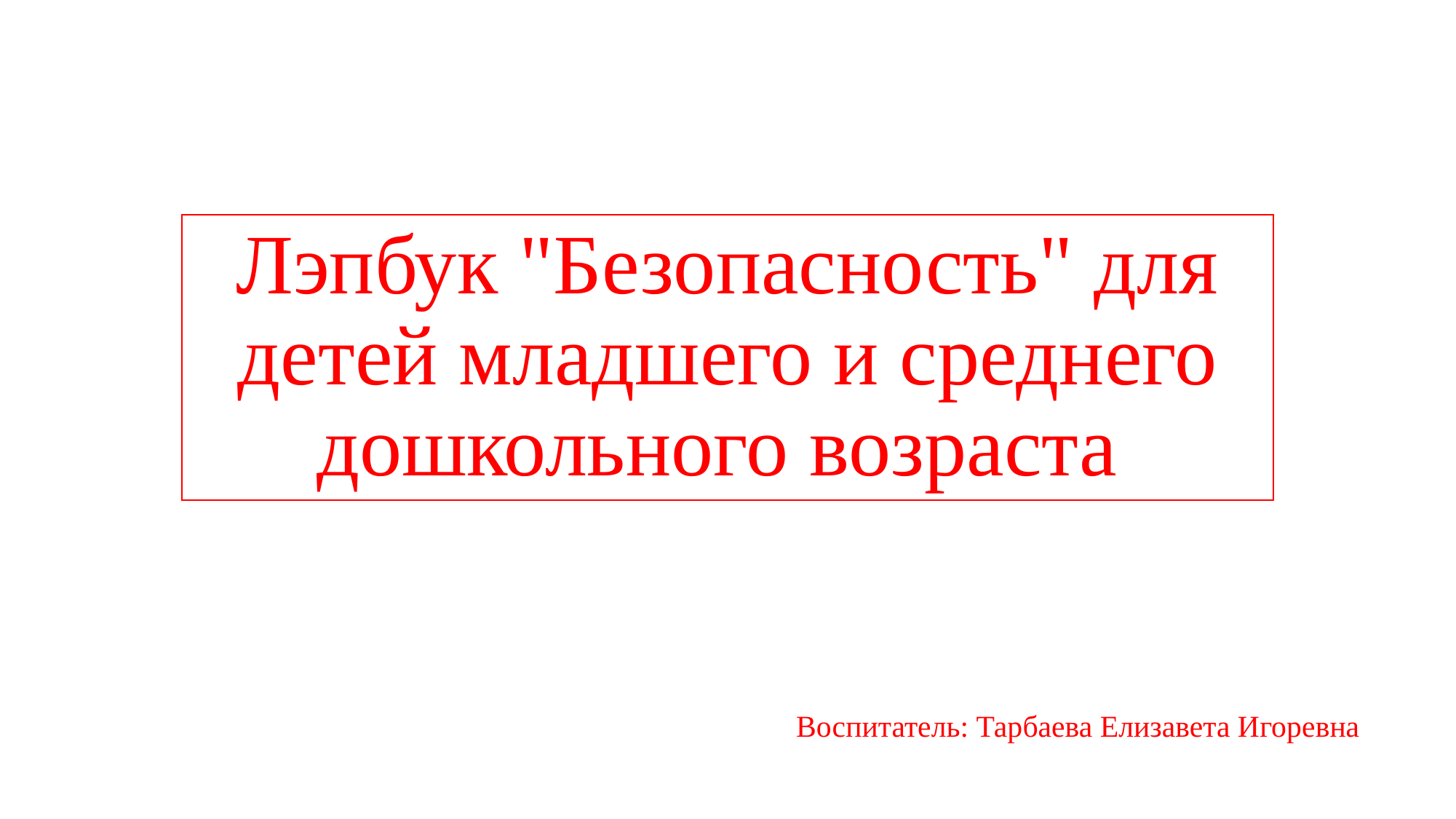

# Лэпбук "Безопасность" для детей младшего и среднего дошкольного возраста
Воспитатель: Тарбаева Елизавета Игоревна